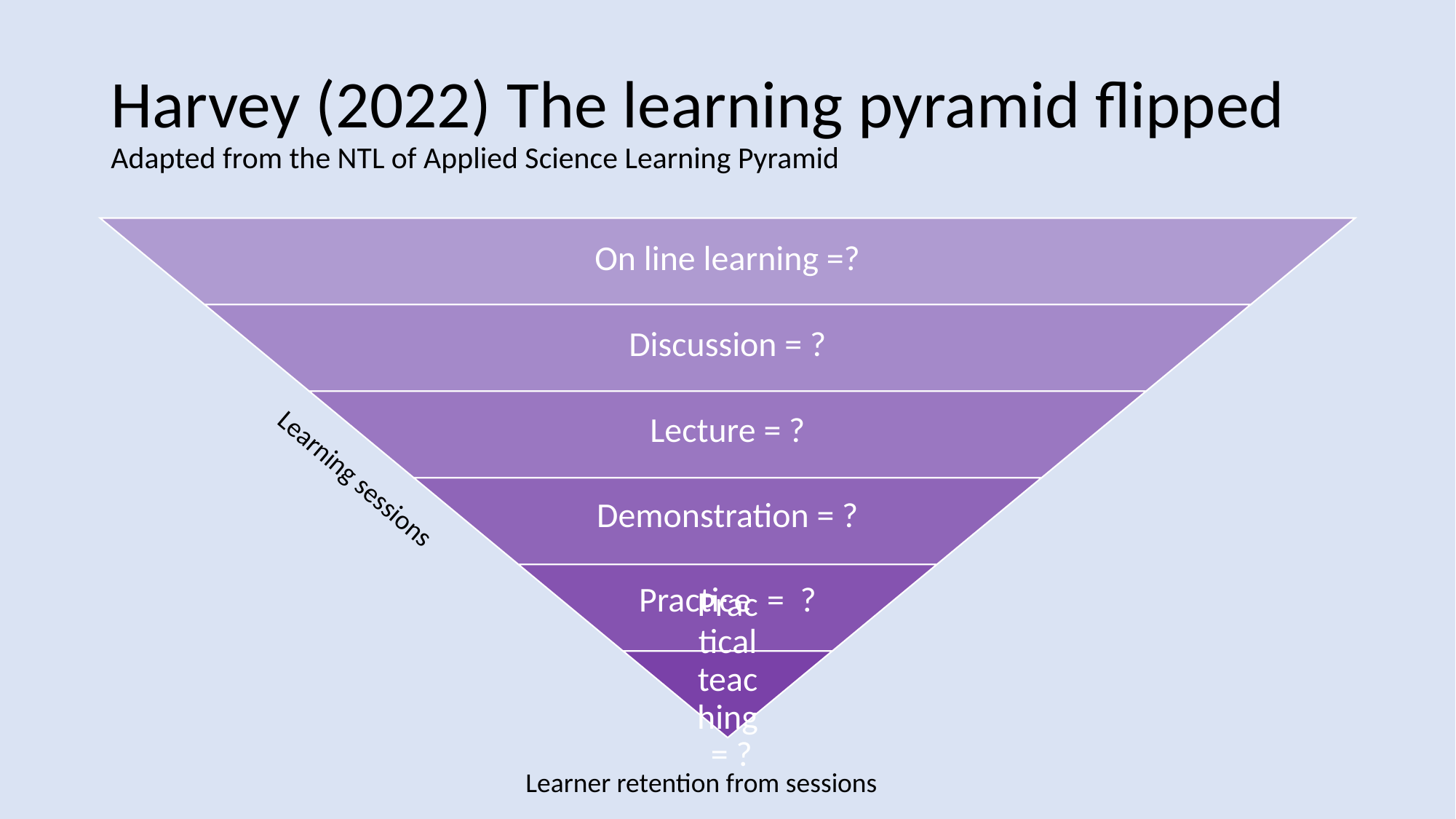

# Harvey (2022) The learning pyramid flipped Adapted from the NTL of Applied Science Learning Pyramid
On line learning =?
Discussion = ?
Lecture = ?
Demonstration = ?
Practice  =  ?
Practical teaching  = ?
Learning sessions
Learner retention from sessions